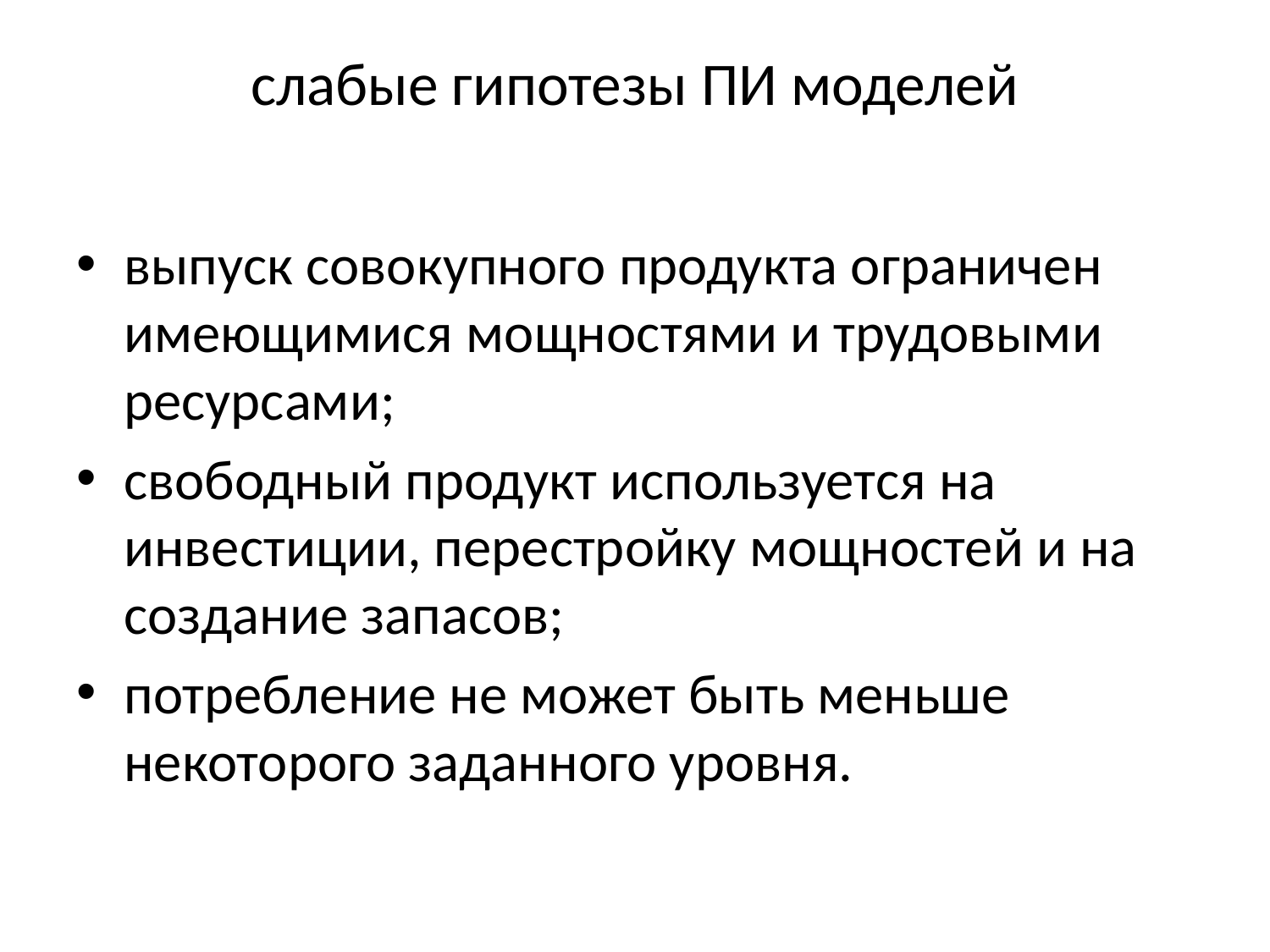

# слабые гипотезы ПИ моделей
выпуск совокупного продукта ограничен имеющимися мощностями и трудовыми ресурсами;
свободный продукт используется на инвестиции, перестройку мощностей и на создание запасов;
потребление не может быть меньше некоторого заданного уровня.